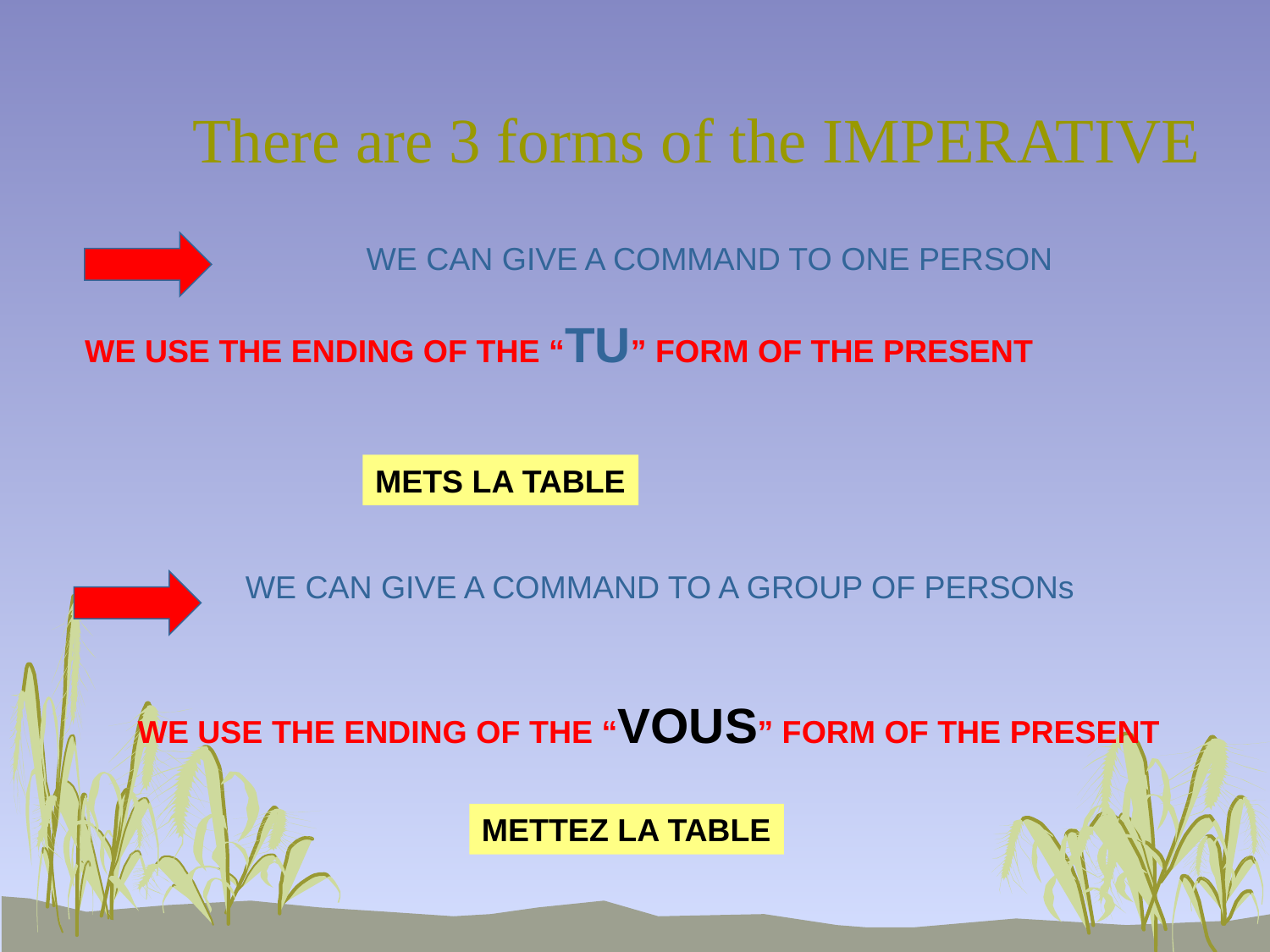

There are 3 forms of the IMPERATIVE

WE CAN GIVE A COMMAND TO ONE PERSON
 WE USE THE ENDING OF THE “TU” FORM OF THE PRESENT
METS LA TABLE
WE CAN GIVE A COMMAND TO A GROUP OF PERSONs

 WE USE THE ENDING OF THE “VOUS” FORM OF THE PRESENT
METTEZ LA TABLE